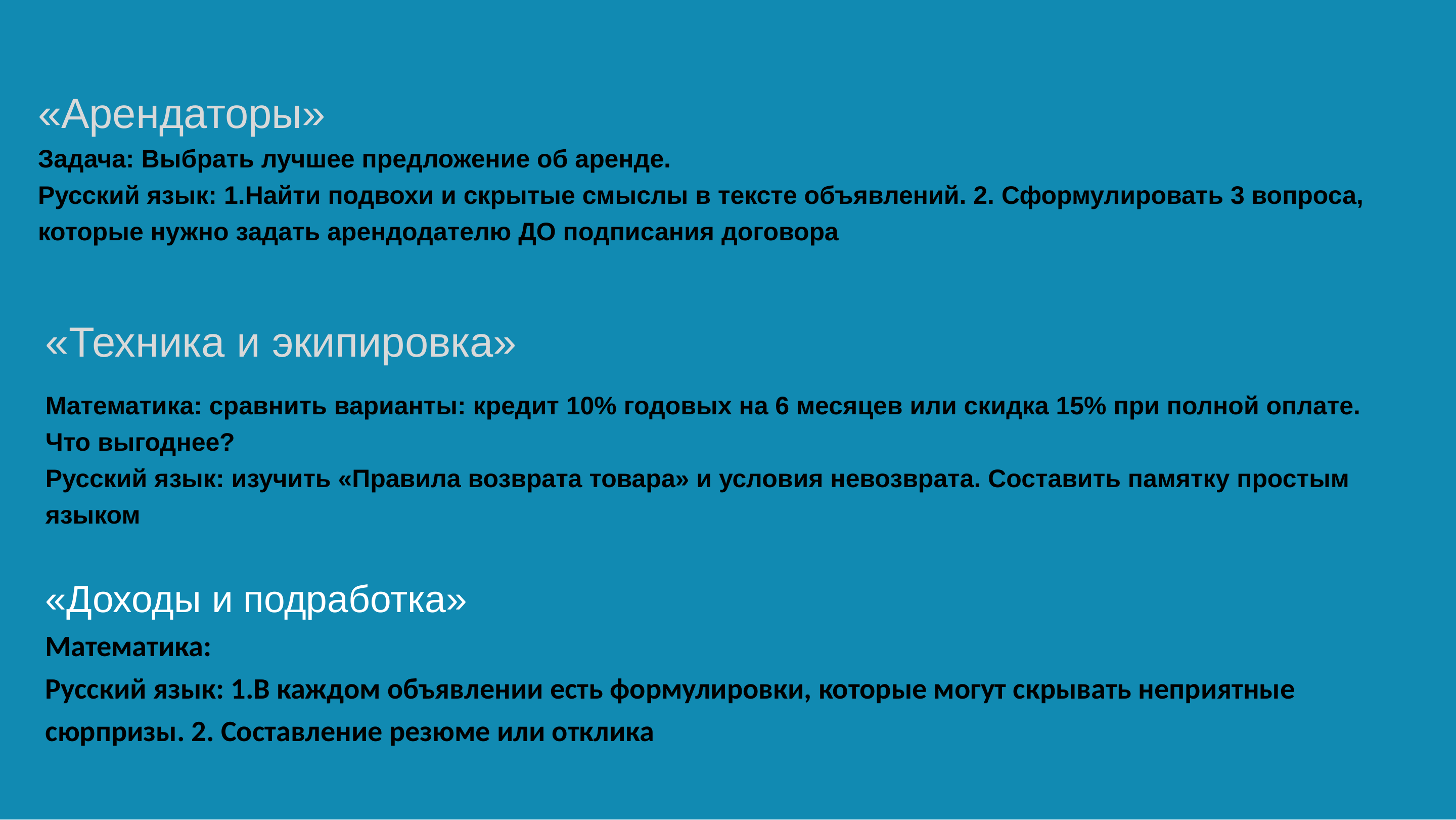

«Арендаторы»
Задача: Выбрать лучшее предложение об аренде.
Русский язык: 1.Найти подвохи и скрытые смыслы в тексте объявлений. 2. Сформулировать 3 вопроса, которые нужно задать арендодателю ДО подписания договора

«Техника и экипировка»

Математика: сравнить варианты: кредит 10% годовых на 6 месяцев или скидка 15% при полной оплате. Что выгоднее?
Русский язык: изучить «Правила возврата товара» и условия невозврата. Составить памятку простым языком

«Доходы и подработка»
Математика:
Русский язык: 1.В каждом объявлении есть формулировки, которые могут скрывать неприятные сюрпризы. 2. Составление резюме или отклика